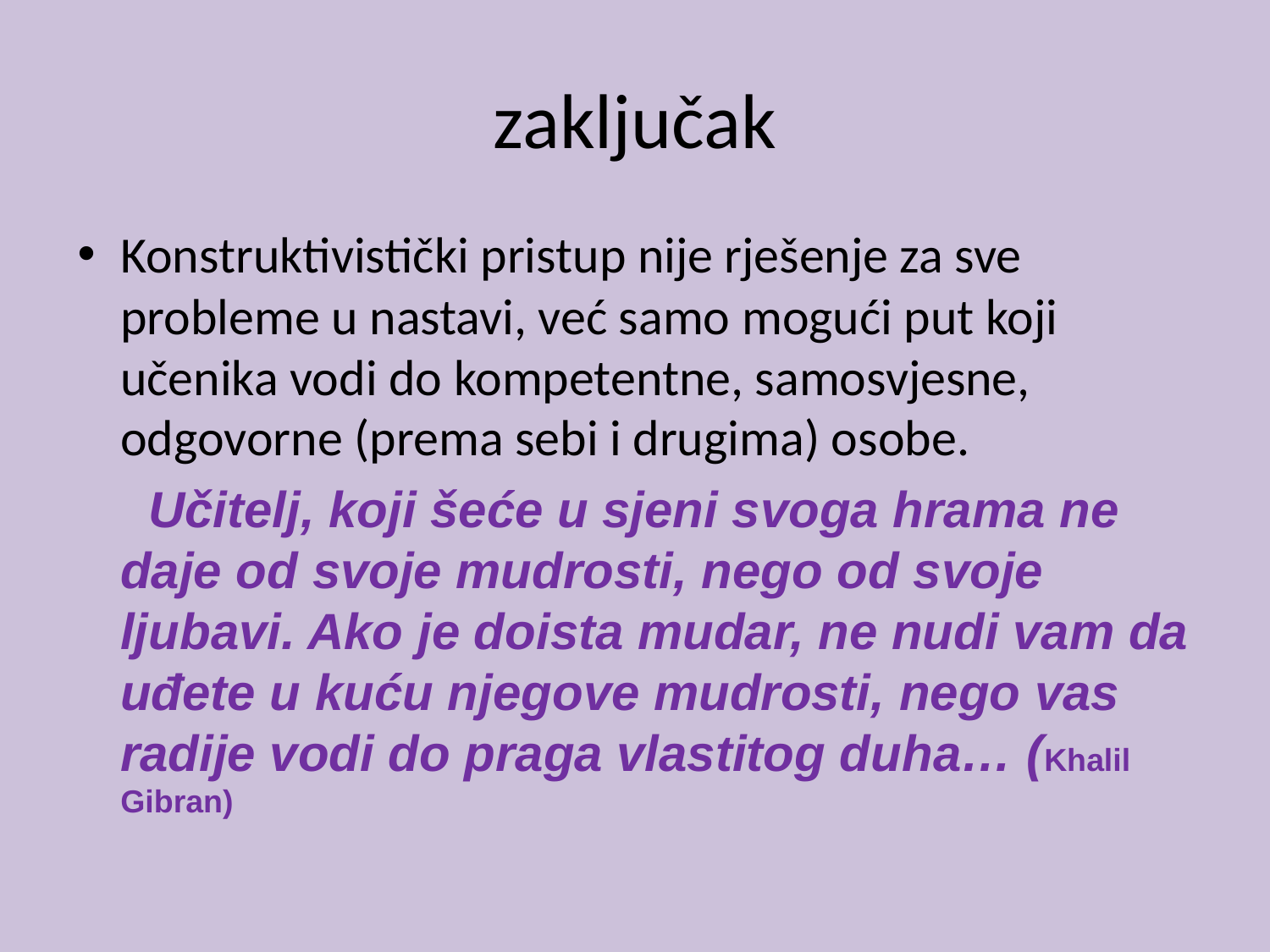

# zaključak
Konstruktivistički pristup nije rješenje za sve probleme u nastavi, već samo mogući put koji učenika vodi do kompetentne, samosvjesne, odgovorne (prema sebi i drugima) osobe.
     Učitelj, koji šeće u sjeni svoga hrama ne daje od svoje mudrosti, nego od svoje ljubavi. Ako je doista mudar, ne nudi vam da uđete u kuću njegove mudrosti, nego vas radije vodi do praga vlastitog duha… (Khalil Gibran)